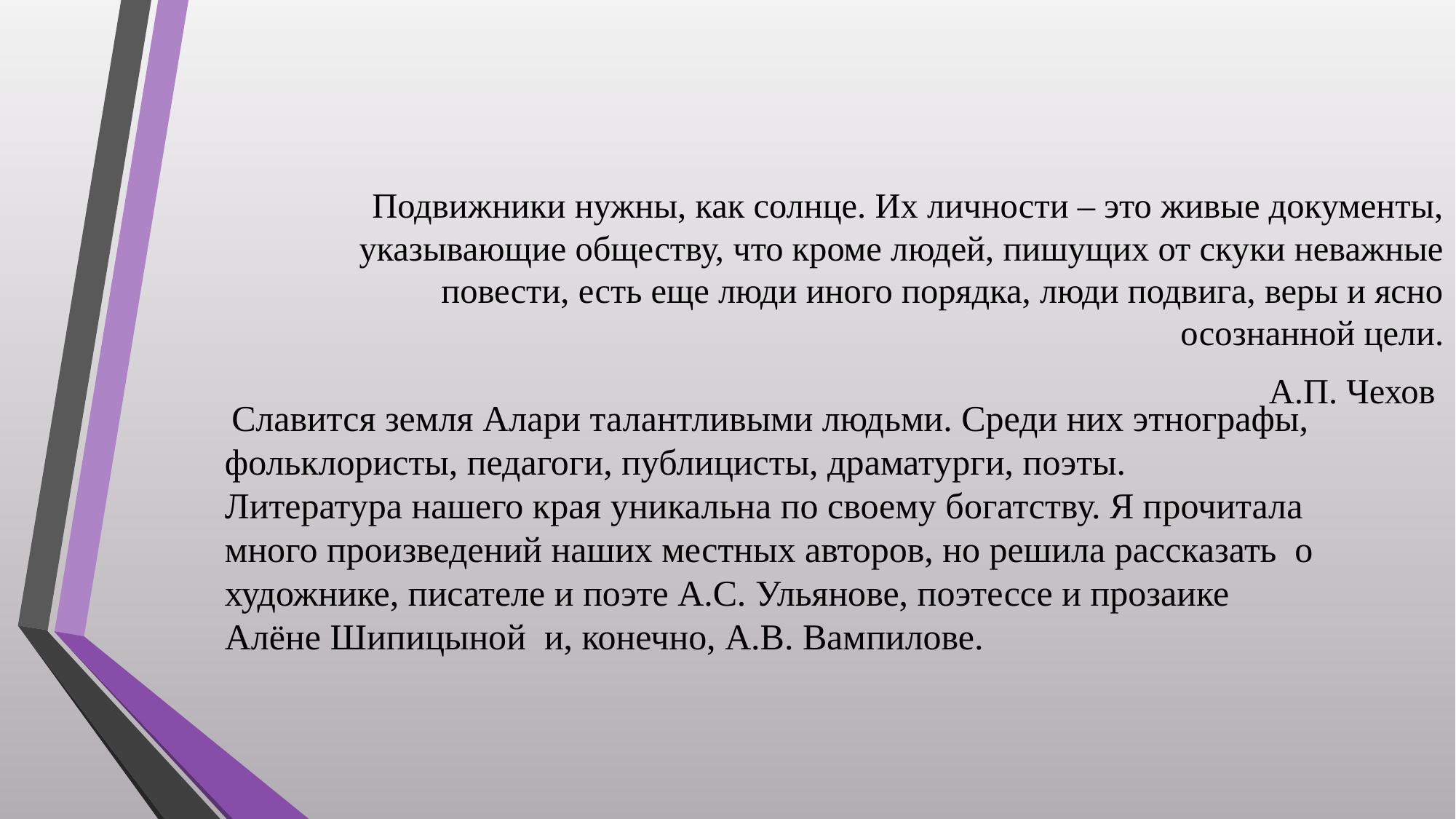

#

Подвижники нужны, как солнце. Их личности – это живые документы, указывающие обществу, что кроме людей, пишущих от скуки неважные повести, есть еще люди иного порядка, люди подвига, веры и ясно осознанной цели.
                                                                                             А.П. Чехов

 Славится земля Алари талантливыми людьми. Среди них этнографы, фольклористы, педагоги, публицисты, драматурги, поэты.
Литература нашего края уникальна по своему богатству. Я прочитала много произведений наших местных авторов, но решила рассказать  о художнике, писателе и поэте А.С. Ульянове, поэтессе и прозаике Алёне Шипицыной  и, конечно, А.В. Вампилове.